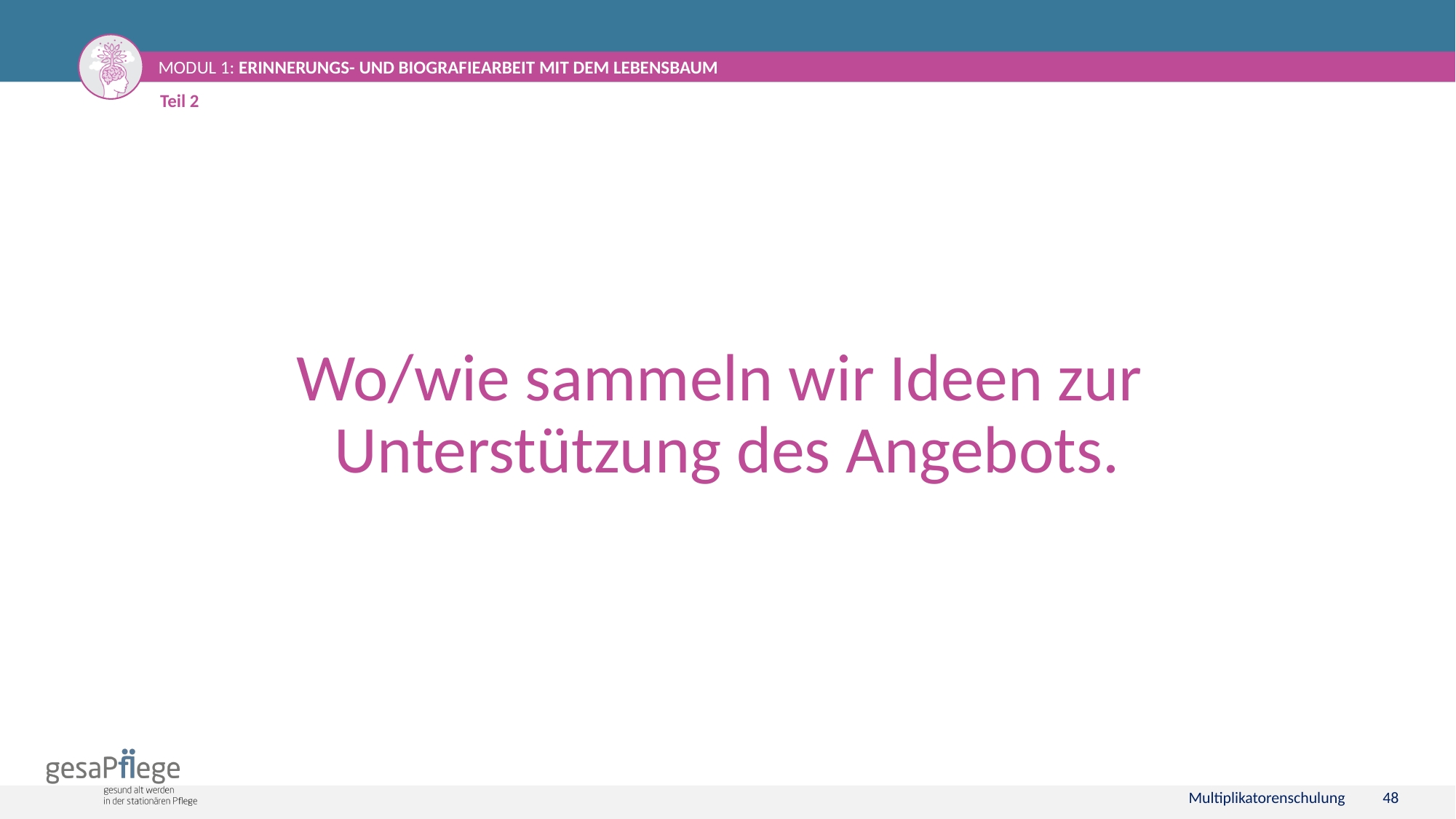

Teil 2
Wo/wie sammeln wir Ideen zur
Unterstützung des Angebots.
Multiplikatorenschulung
48